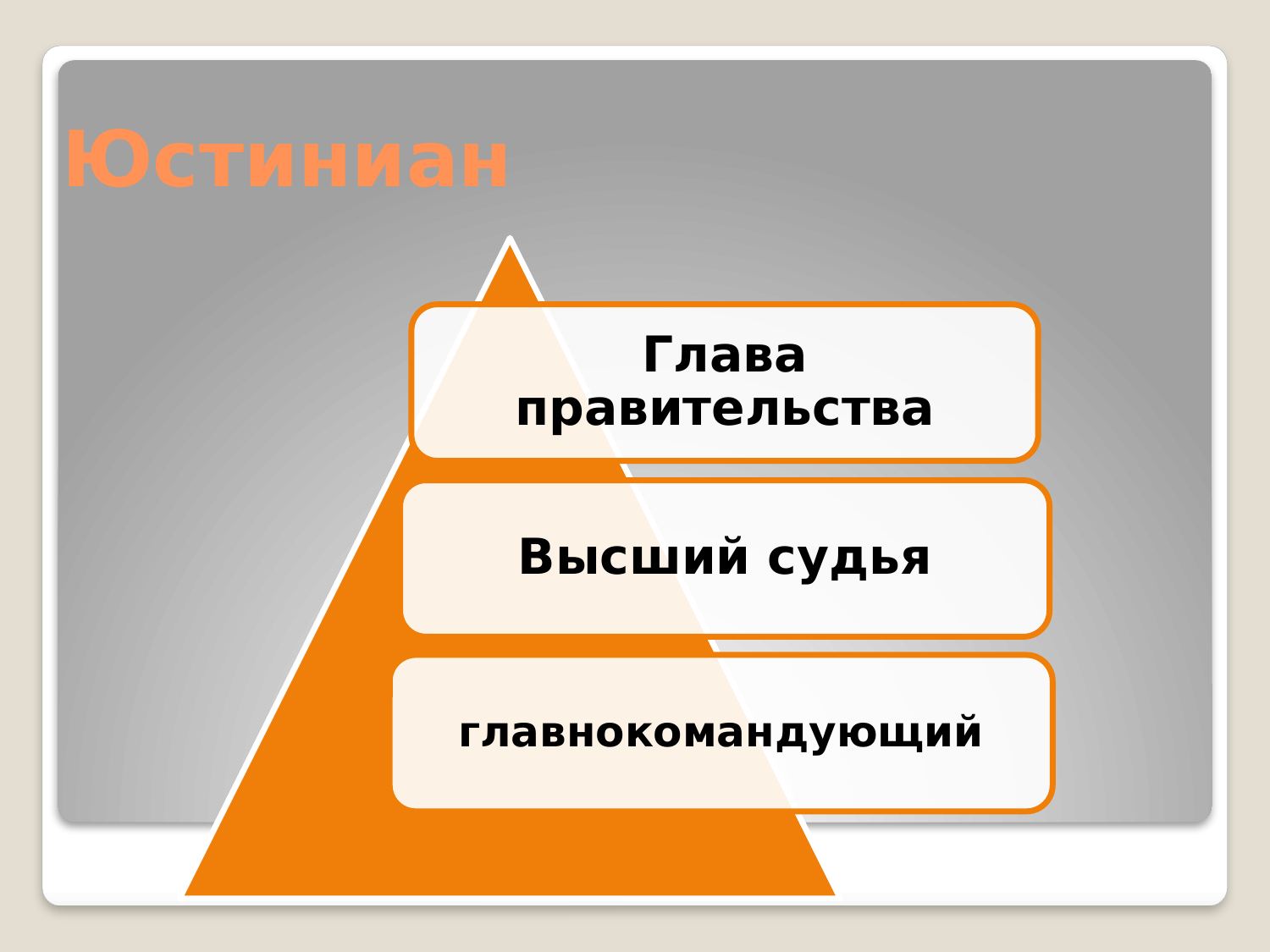

# Юстиниан
Глава правительства
Высший судья
главнокомандующий